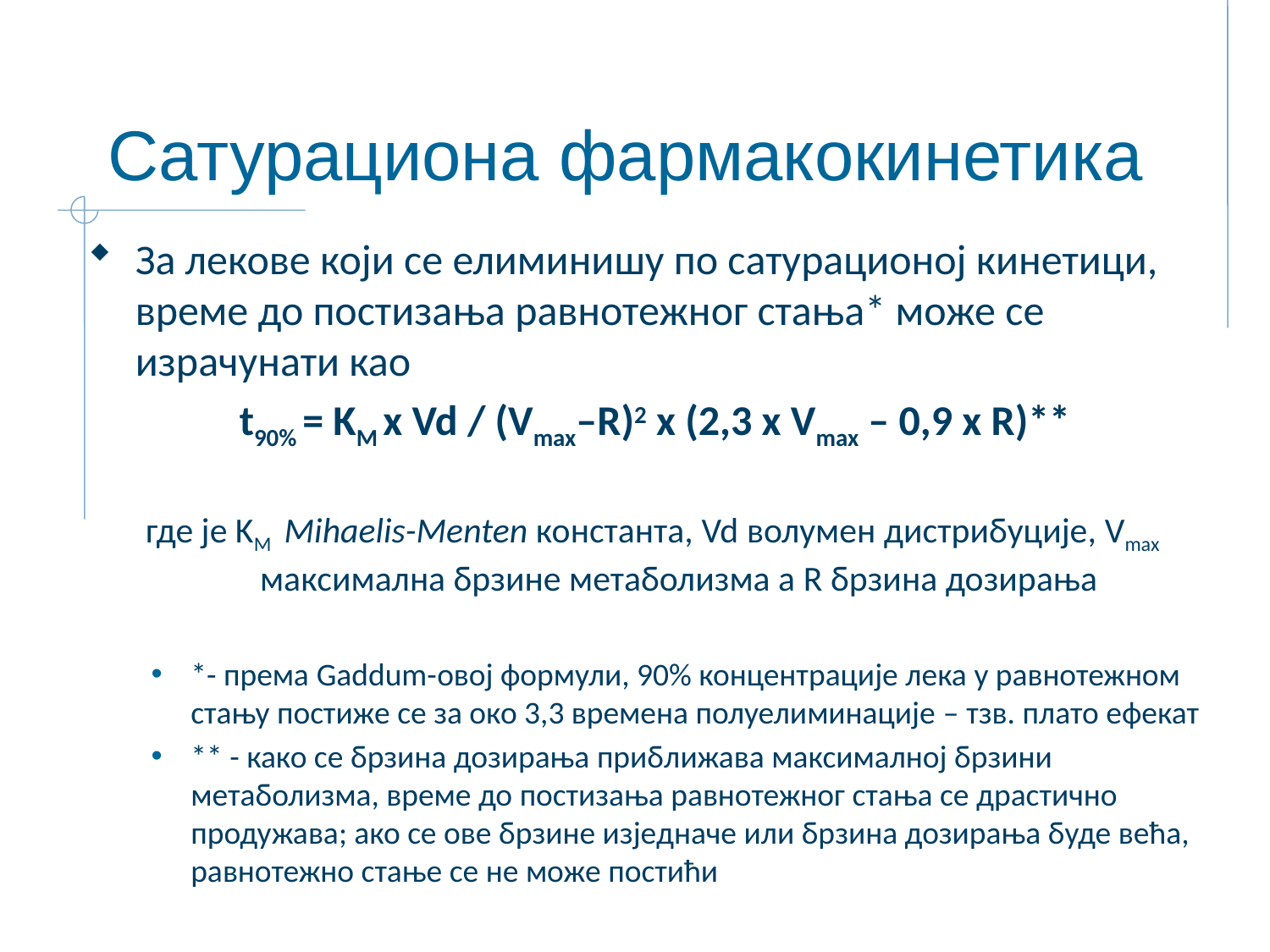

# Сатурациона фармакокинетика
За лекове који се елиминишу по сатурационој кинетици, време до постизања равнотежног стања* може се израчунати као
t90% = KM x Vd / (Vmax–R)2 x (2,3 x Vmax – 0,9 x R)**

где је KM  Mihaelis-Menten константа, Vd волумен дистрибуције, Vmax  максимална брзине метаболизма а R брзина дозирања

*- према Gaddum-овој формули, 90% концентрације лека у равнотежном стању постиже се за око 3,3 времена полуелиминације – тзв. плато ефекат
** - како се брзина дозирања приближава максималној брзини метаболизма, време до постизања равнотежног стања се драстично продужава; ако се ове брзине изједначе или брзина дозирања буде већа, равнотежно стање се не може постићи